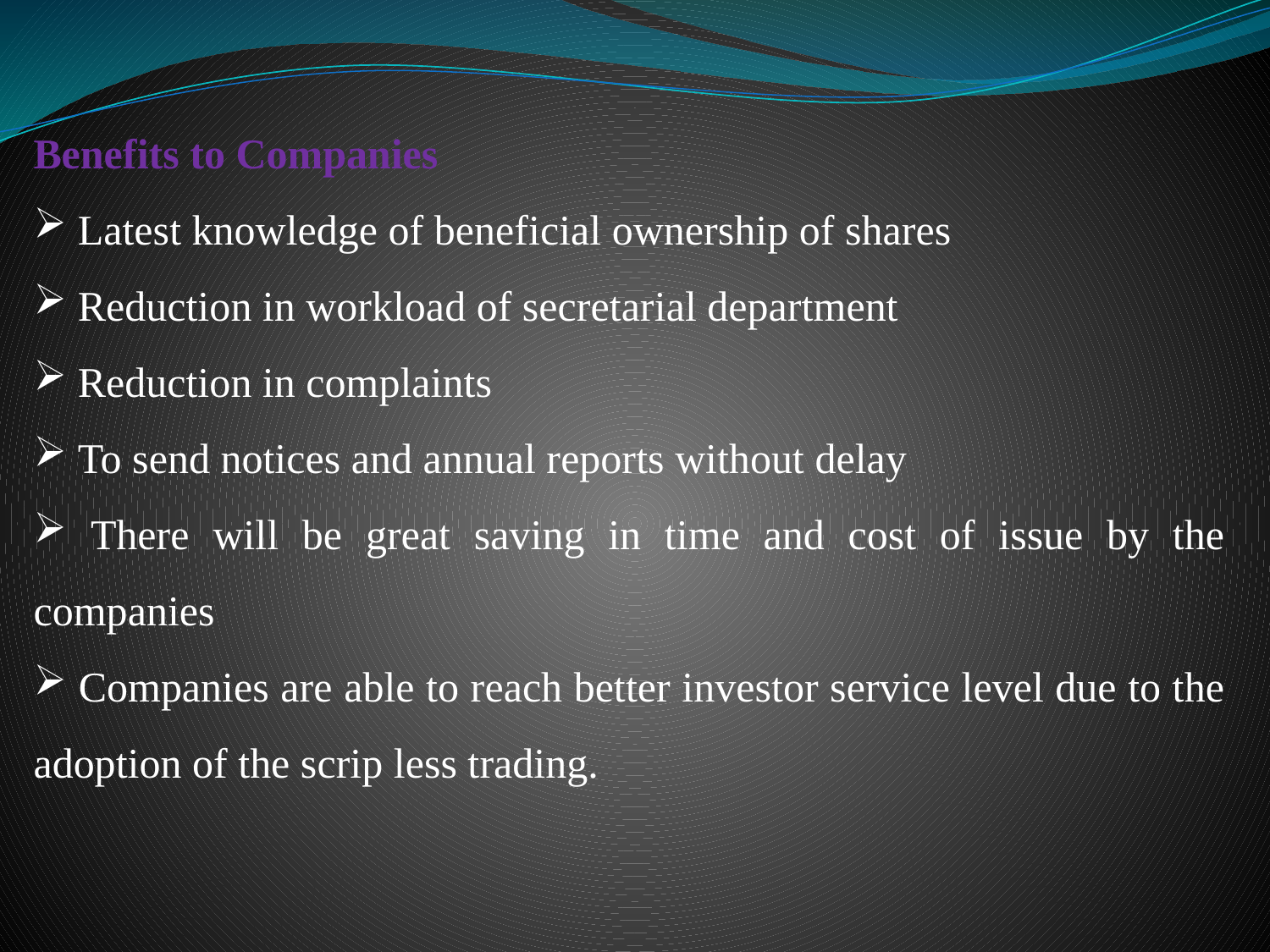

Benefits to Companies
 Latest knowledge of beneficial ownership of shares
 Reduction in workload of secretarial department
 Reduction in complaints
 To send notices and annual reports without delay
 There will be great saving in time and cost of issue by the companies
 Companies are able to reach better investor service level due to the adoption of the scrip less trading.